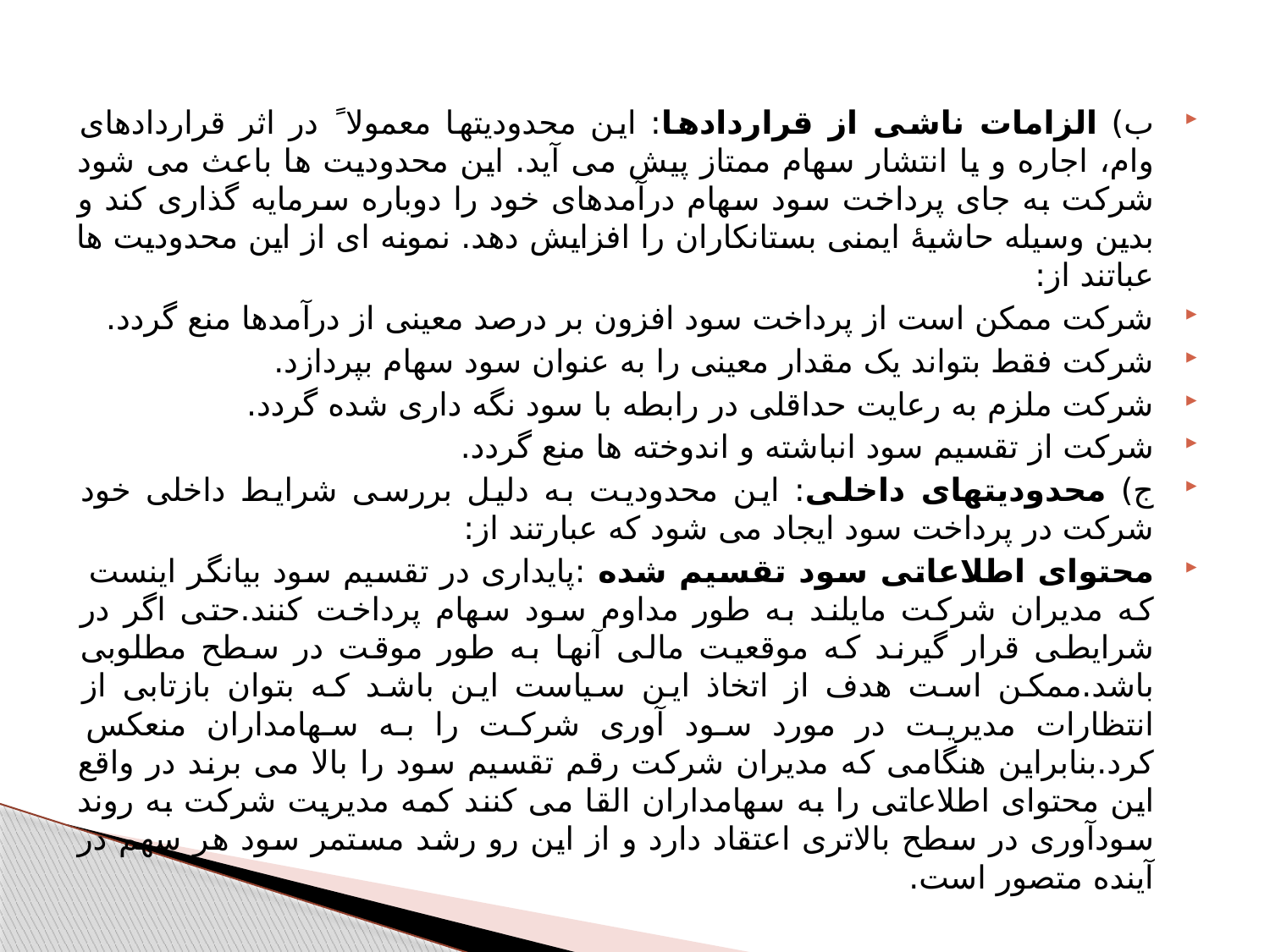

ب) الزامات ناشی از قراردادها: این محدودیتها معمولا ً در اثر قراردادهای وام، اجاره و یا انتشار سهام ممتاز پیش می آید. این محدودیت ها باعث می شود شرکت به جای پرداخت سود سهام درآمدهای خود را دوباره سرمایه گذاری کند و بدین وسیله حاشیۀ ایمنی بستانکاران را افزایش دهد. نمونه ای از این محدودیت ها عباتند از:
شرکت ممکن است از پرداخت سود افزون بر درصد معینی از درآمدها منع گردد.
شرکت فقط بتواند یک مقدار معینی را به عنوان سود سهام بپردازد.
شرکت ملزم به رعایت حداقلی در رابطه با سود نگه داری شده گردد.
شرکت از تقسیم سود انباشته و اندوخته ها منع گردد.
ج) محدودیتهای داخلی: این محدودیت به دلیل بررسی شرایط داخلی خود شرکت در پرداخت سود ایجاد می شود که عبارتند از:
محتوای اطلاعاتی سود تقسیم شده :پایداری در تقسیم سود بیانگر اینست  که مدیران شرکت مایلند به طور مداوم سود سهام پرداخت کنند.حتی اگر در شرایطی قرار گیرند که موقعیت مالی آنها به طور موقت در سطح مطلوبی باشد.ممکن است هدف از اتخاذ این سیاست این باشد که بتوان بازتابی از انتظارات مدیریت در مورد سود آوری شرکت را به سهامداران منعکس کرد.بنابراین هنگامی که مدیران شرکت رقم تقسیم سود را بالا می برند در واقع این محتوای اطلاعاتی را به سهامداران القا می کنند کمه مدیریت شرکت به روند سودآوری در سطح بالاتری اعتقاد دارد و از این رو رشد مستمر سود هر سهم در آینده متصور است.